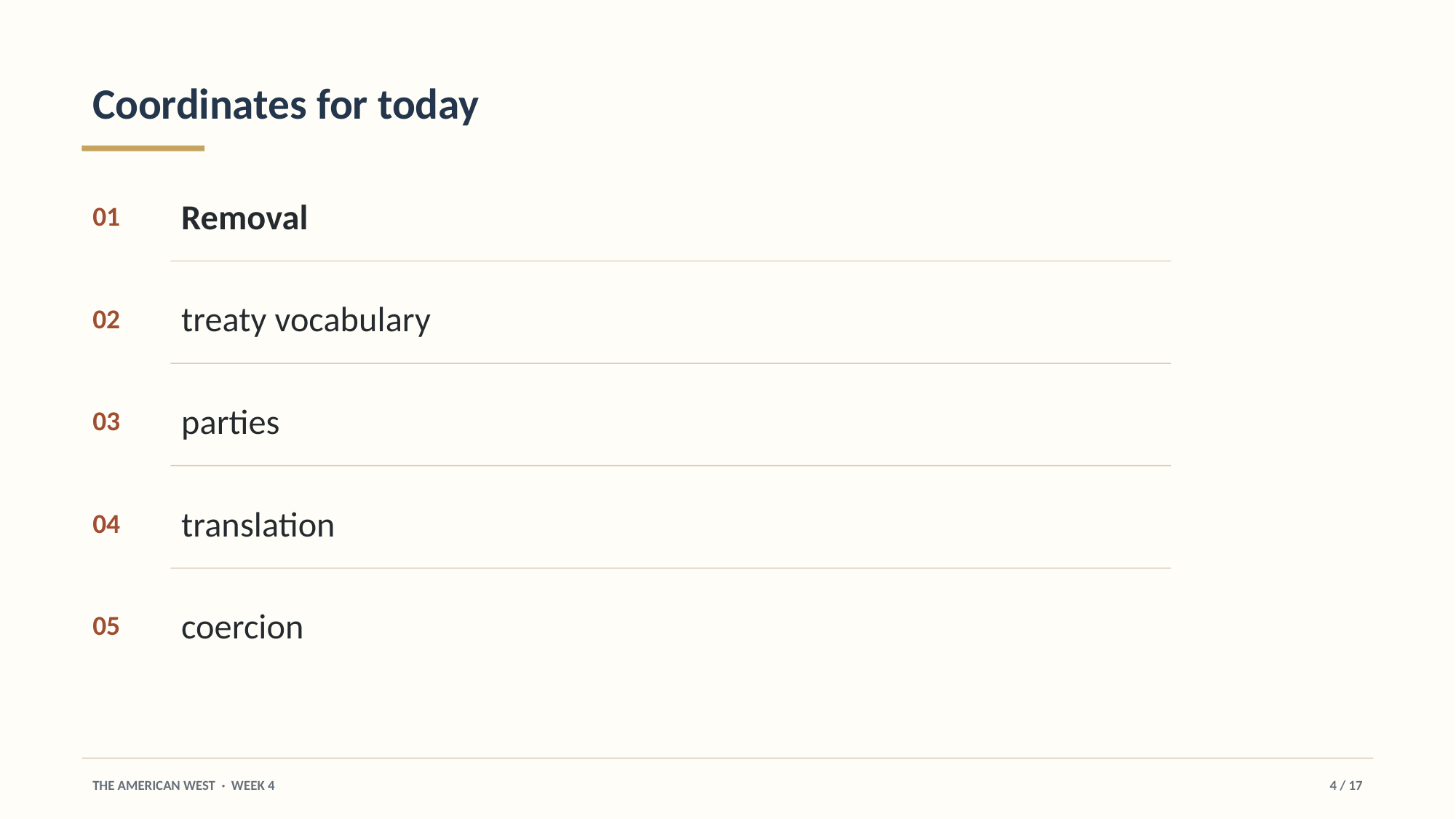

Coordinates for today

Removal
01

treaty vocabulary
02

parties
03

translation
04

coercion
05

THE AMERICAN WEST  ·  WEEK 4
4 / 17